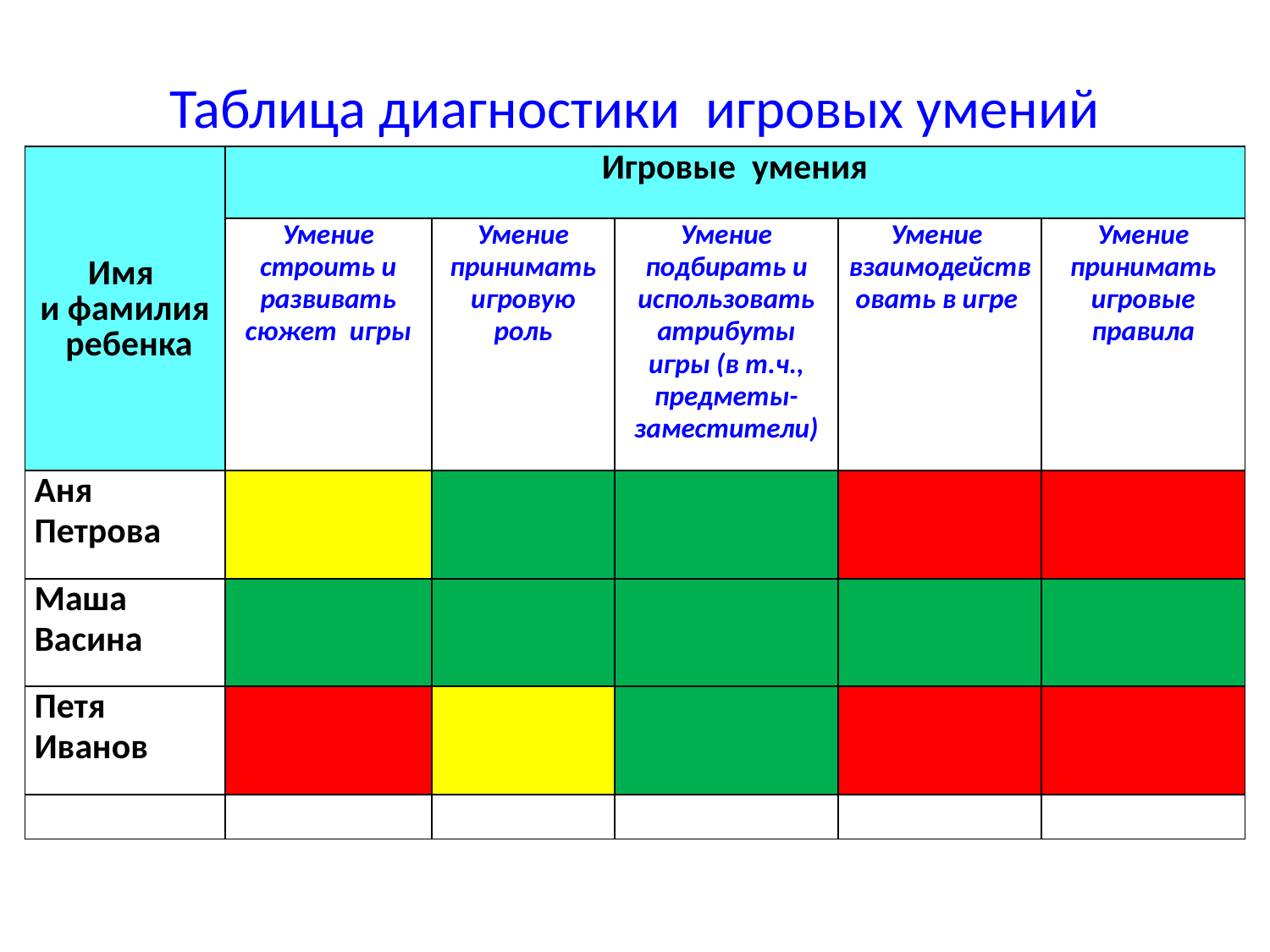

# Таблица диагностики  игровых умений
| Имя и фамилия ребенка | Игровые умения |  |  |  |  |
| --- | --- | --- | --- | --- | --- |
|  | Умение строить и развивать сюжет игры | Умение принимать игровую роль | Умение подбирать и использовать атрибуты игры (в т.ч., предметы-заместители) | Умение взаимодействовать в игре | Умение принимать игровые правила |
| Аня Петрова |  |  |  |  |  |
| Маша Васина |  |  |  |  |  |
| Петя Иванов |  |  |  |  |  |
|  |  |  |  |  |  |